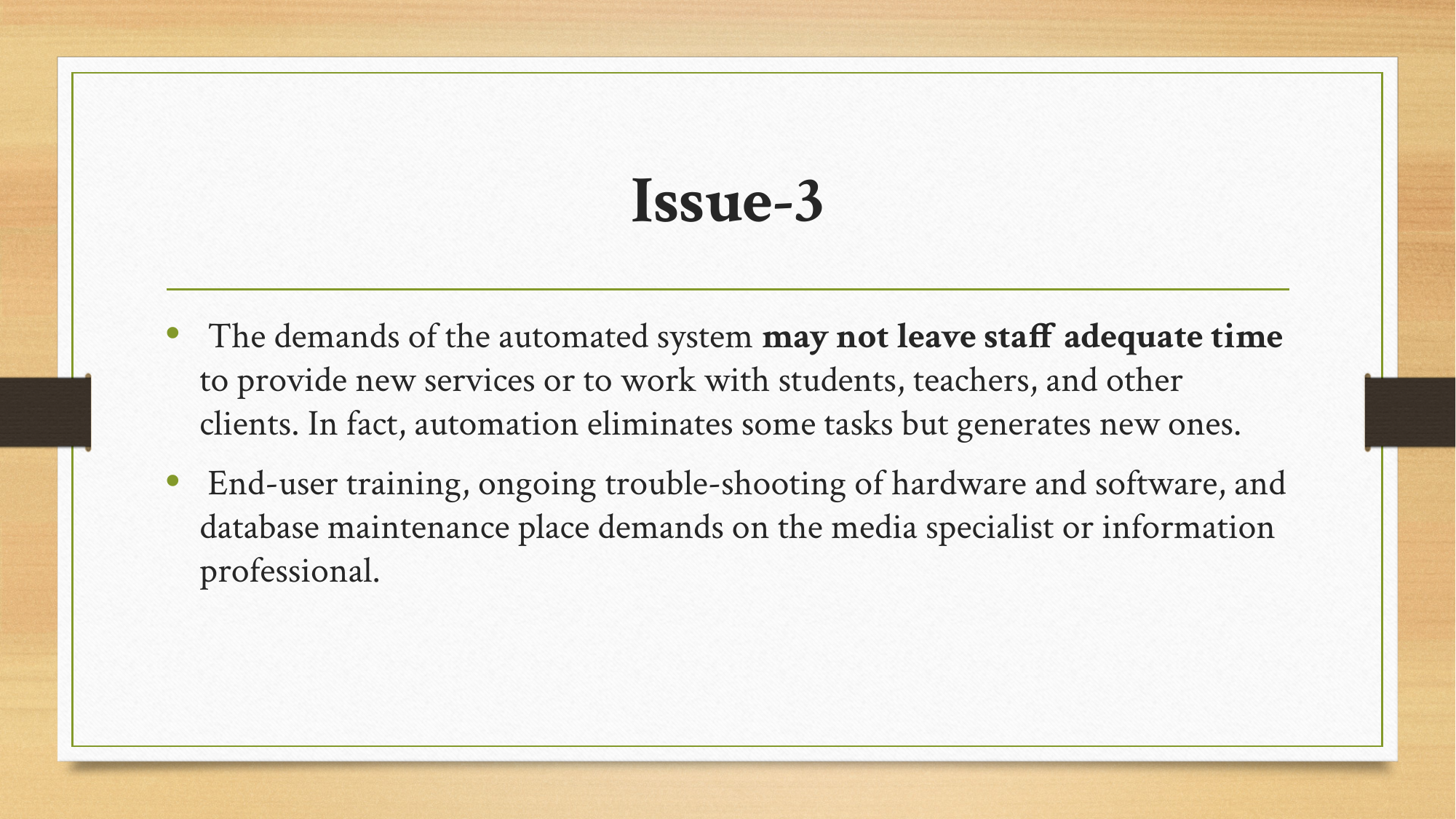

# Issue-3
 The demands of the automated system may not leave staff adequate time to provide new services or to work with students, teachers, and other clients. In fact, automation eliminates some tasks but generates new ones.
 End-user training, ongoing trouble-shooting of hardware and software, and database maintenance place demands on the media specialist or information professional.